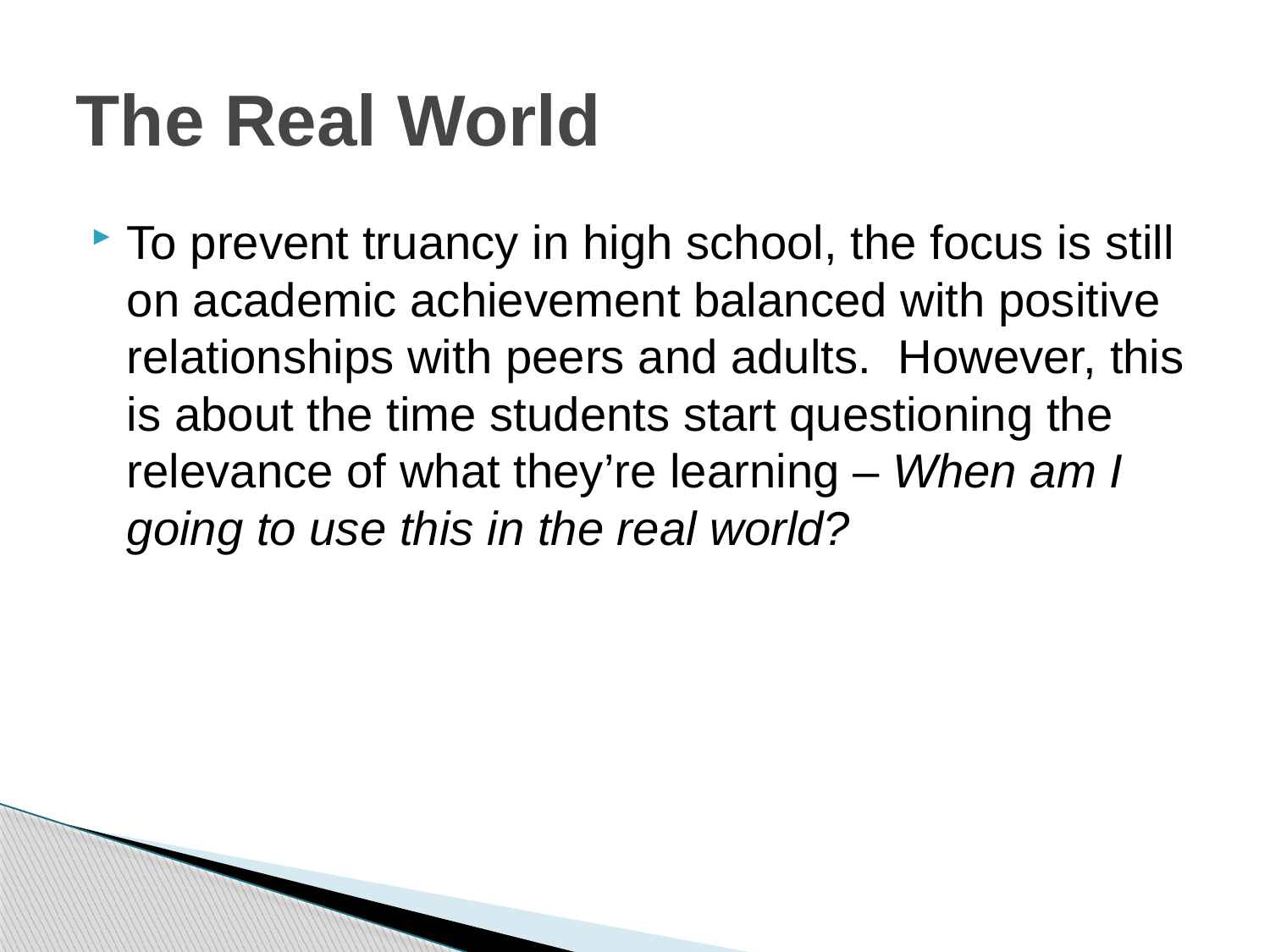

# The Real World
To prevent truancy in high school, the focus is still on academic achievement balanced with positive relationships with peers and adults.  However, this is about the time students start questioning the relevance of what they’re learning – When am I going to use this in the real world?